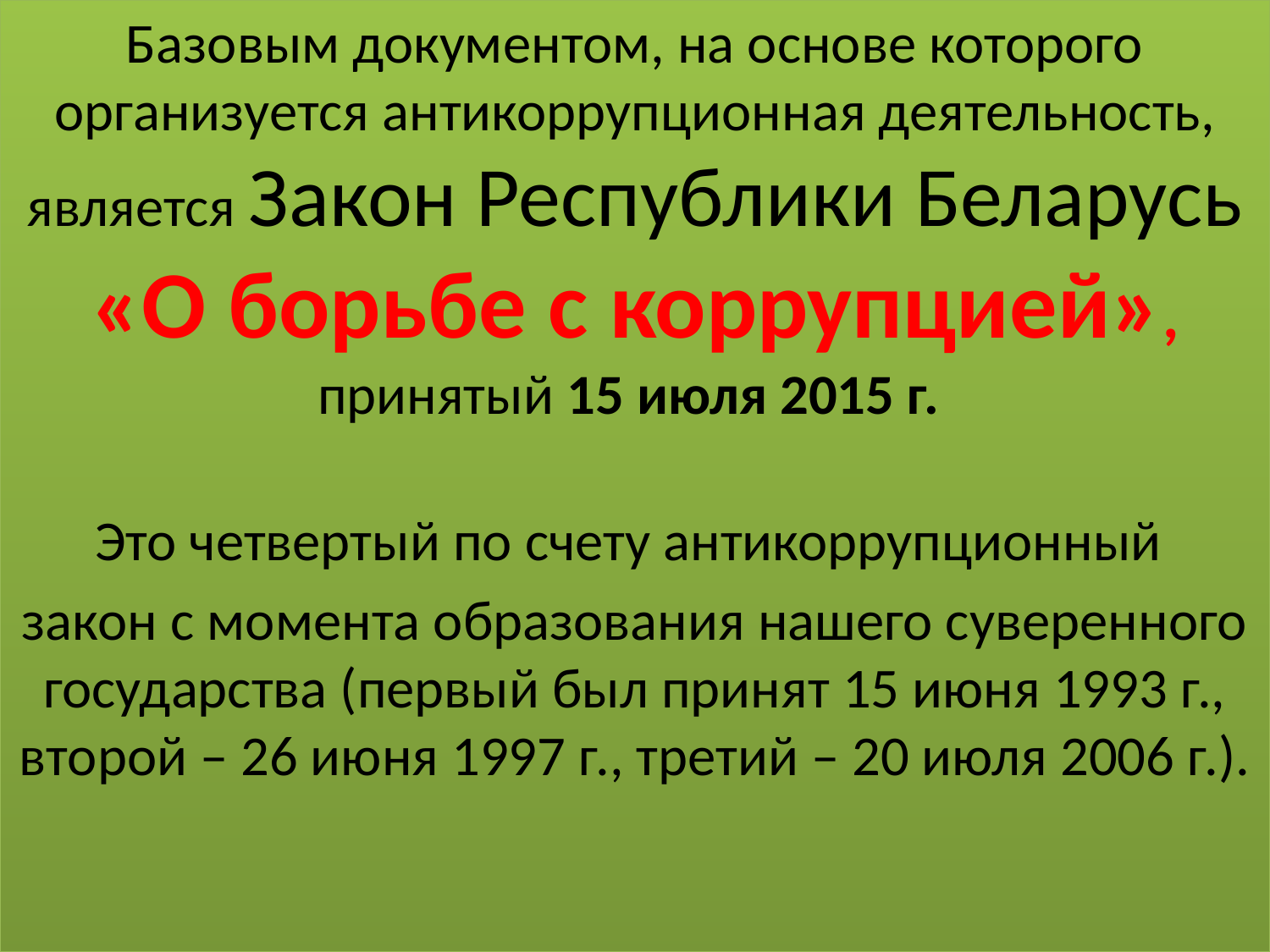

Базовым документом, на основе которого организуется антикоррупционная деятельность, является Закон Республики Беларусь «О борьбе с коррупцией», принятый 15 июля 2015 г.
Это четвертый по счету антикоррупционный
закон с момента образования нашего суверенного государства (первый был принят 15 июня 1993 г., второй – 26 июня 1997 г., третий – 20 июля 2006 г.).
#